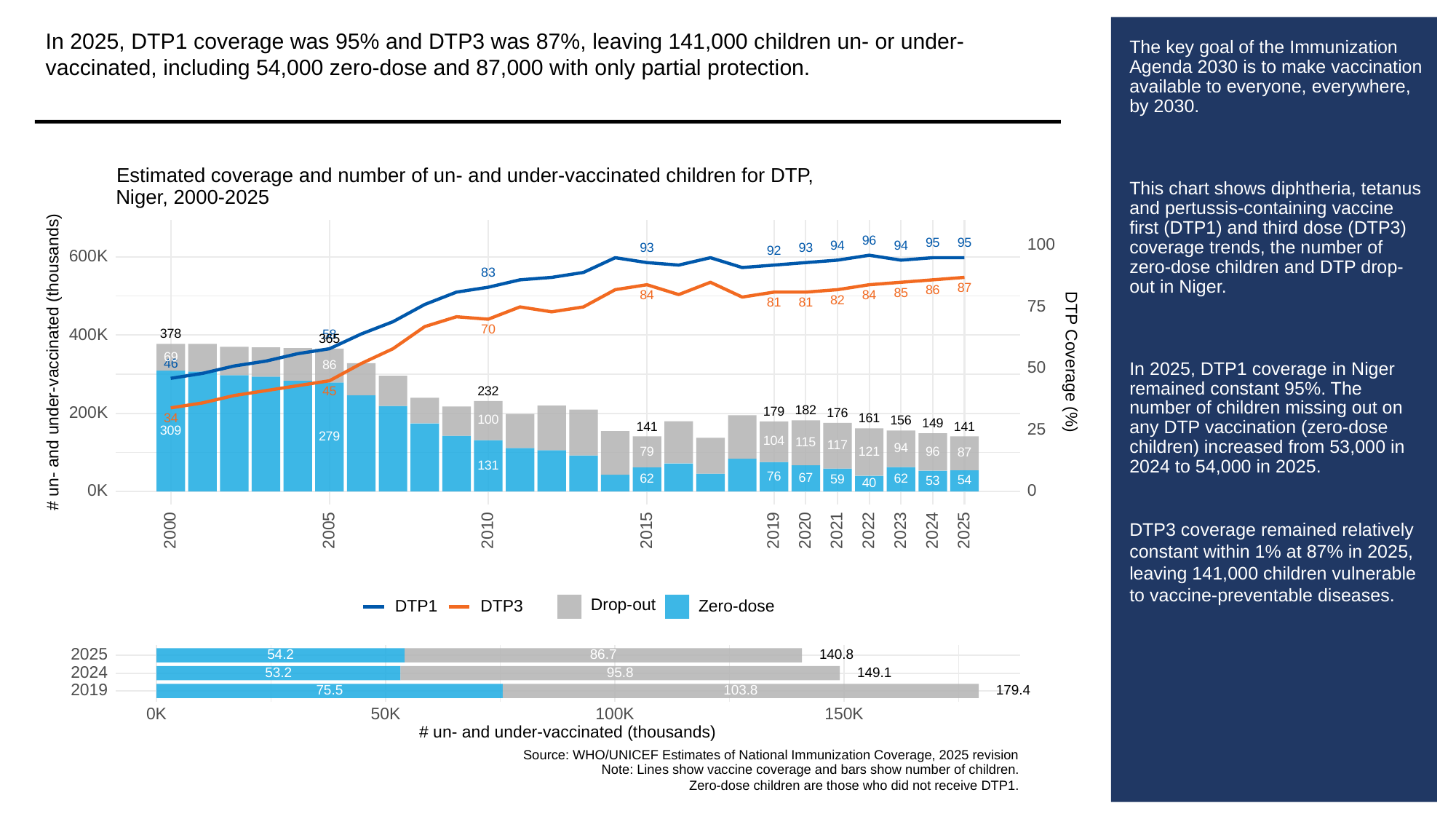

In 2025, DTP1 coverage was 95% and DTP3 was 87%, leaving 141,000 children un- or under-vaccinated, including 54,000 zero-dose and 87,000 with only partial protection.
# The key goal of the Immunization Agenda 2030 is to make vaccination available to everyone, everywhere, by 2030.

This chart shows diphtheria, tetanus and pertussis-containing vaccine first (DTP1) and third dose (DTP3) coverage trends, the number of zero-dose children and DTP drop-out in Niger.

In 2025, DTP1 coverage in Niger remained constant 95%. The number of children missing out on any DTP vaccination (zero-dose children) increased from 53,000 in 2024 to 54,000 in 2025.

DTP3 coverage remained relatively constant within 1% at 87% in 2025, leaving 141,000 children vulnerable to vaccine-preventable diseases.

Estimated coverage and number of un- and under-vaccinated children for DTP,
Niger, 2000-2025

96
95
95
100
94
94
93
93
92
600K

83

87
86
85
84
84

82
81
81
75
70
400K
378
58
365

69
# un- and under-vaccinated (thousands)
DTP Coverage (%)
46
86
50

232
45

182

200K
179
176

34
161

100
156
149

141
141

25
309

279

104

115

117
94
79
96
121

87

131

76
67

62
62

59

54
53
40
0K
0

2023
2000
2005
2010
2015
2019
2020
2021
2022
2024
2025

Drop-out
DTP3
Zero-dose
DTP1

2025
54.2
86.7
140.8

2024
53.2
95.8
149.1

2019
103.8
179.4
75.5

0K
50K
100K
150K
# un- and under-vaccinated (thousands)
Source: WHO/UNICEF Estimates of National Immunization Coverage, 2025 revision
Note: Lines show vaccine coverage and bars show number of children.
Zero-dose children are those who did not receive DTP1.